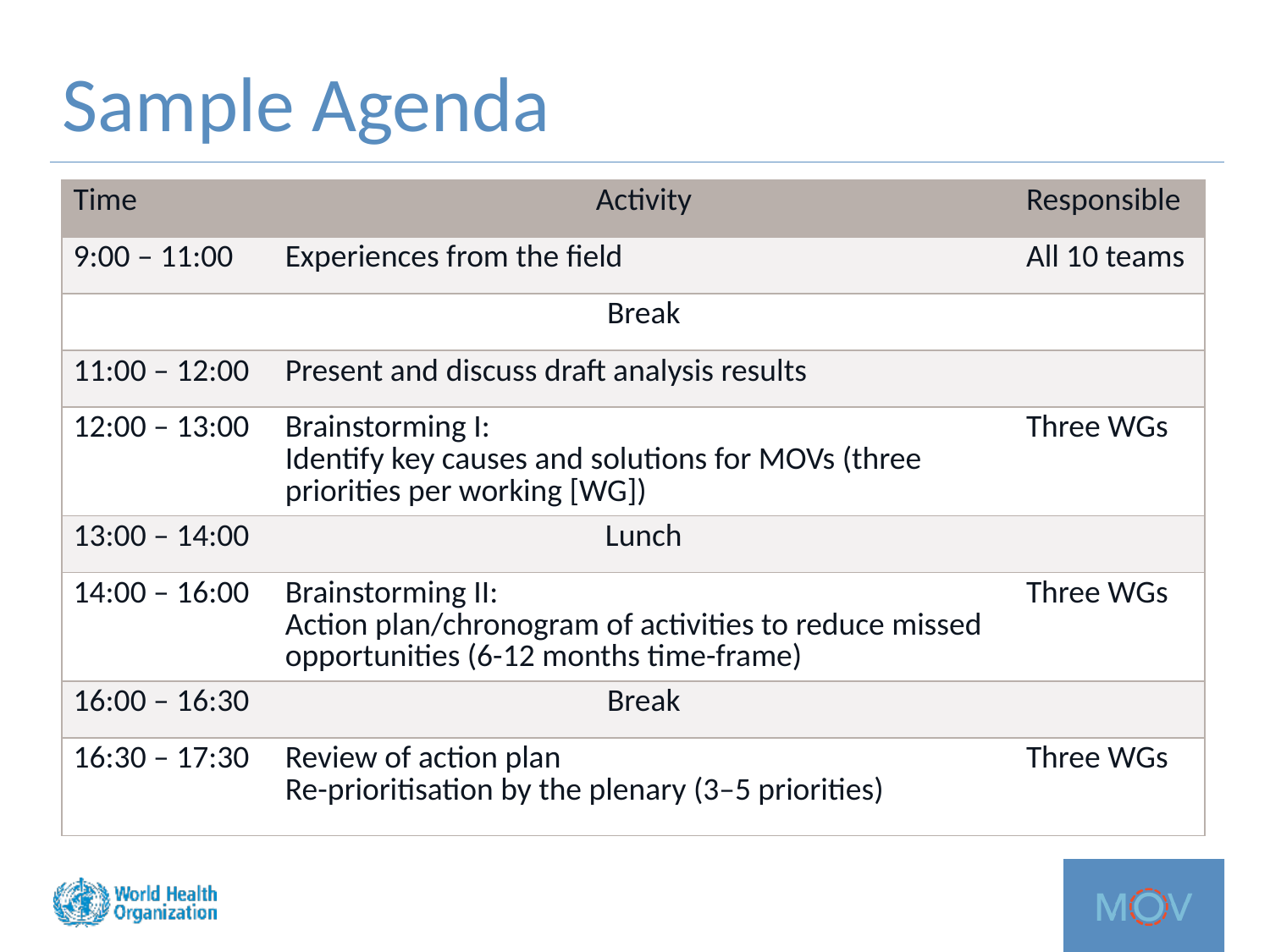

# Sample Agenda
| Time | Activity | Responsible |
| --- | --- | --- |
| 9:00 – 11:00 | Experiences from the field | All 10 teams |
|  | Break |  |
| 11:00 – 12:00 | Present and discuss draft analysis results |  |
| 12:00 – 13:00 | Brainstorming I: Identify key causes and solutions for MOVs (three priorities per working [WG]) | Three WGs |
| 13:00 – 14:00 | Lunch |  |
| 14:00 – 16:00 | Brainstorming II: Action plan/chronogram of activities to reduce missed opportunities (6-12 months time-frame) | Three WGs |
| 16:00 – 16:30 | Break |  |
| 16:30 – 17:30 | Review of action plan Re-prioritisation by the plenary (3–5 priorities) | Three WGs |